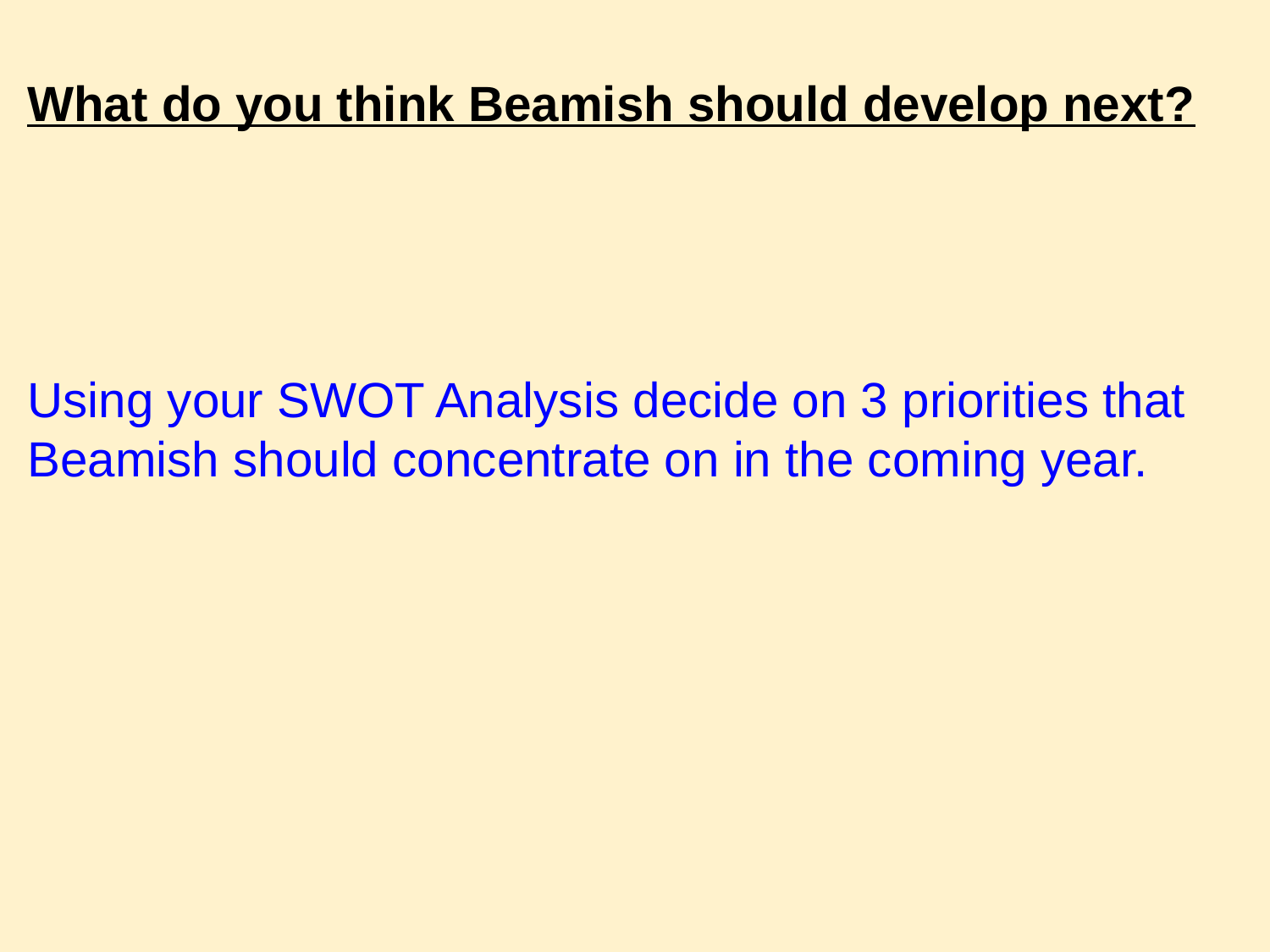

What do you think Beamish should develop next?

Using your SWOT Analysis decide on 3 priorities that Beamish should concentrate on in the coming year.